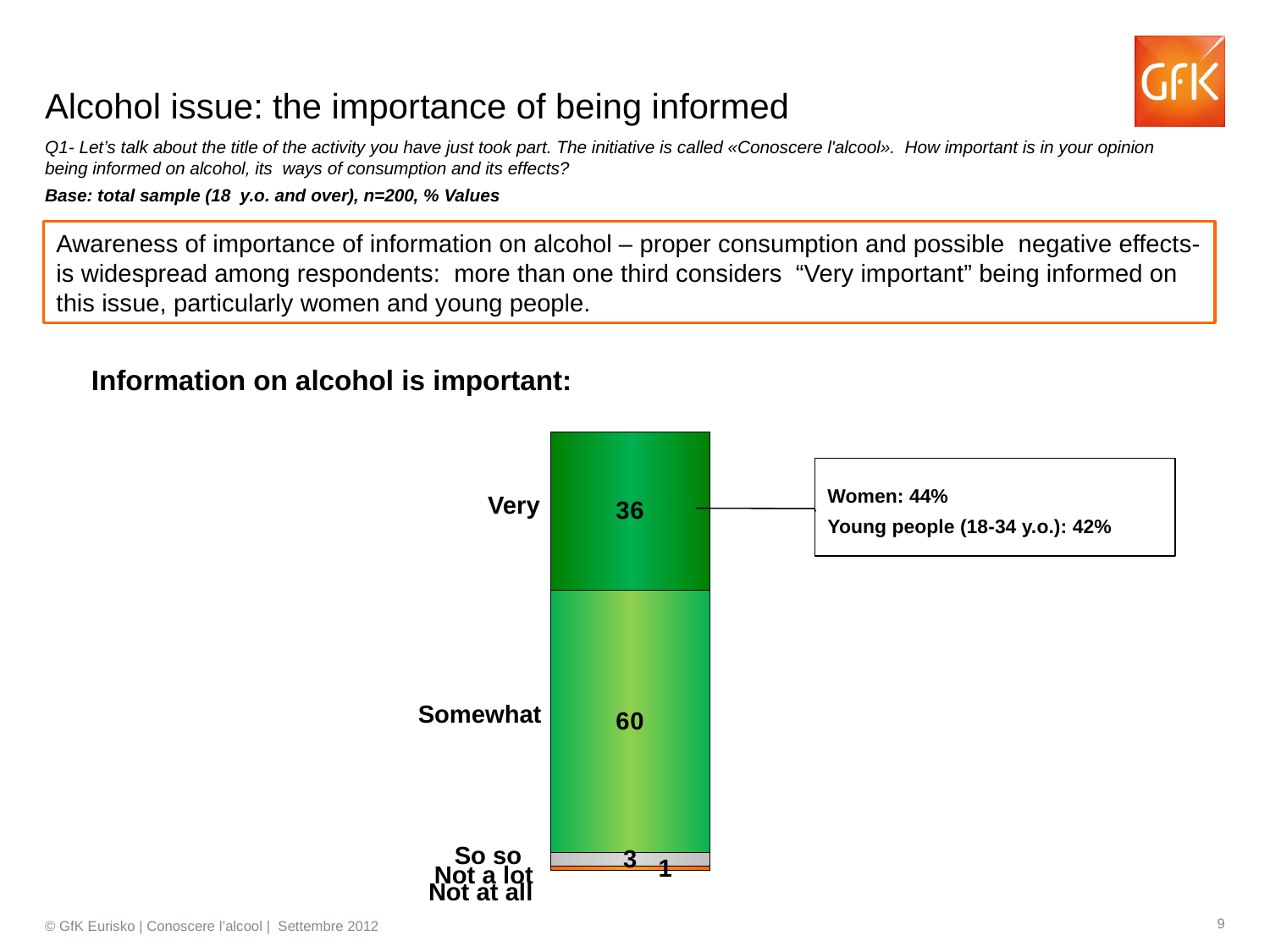

# Alcohol issue: the importance of being informed
Q1- Let’s talk about the title of the activity you have just took part. The initiative is called «Conoscere l'alcool».  How important is in your opinion being informed on alcohol, its  ways of consumption and its effects?
Base: total sample (18  y.o. and over), n=200, % Values
Awareness of importance of information on alcohol – proper consumption and possible  negative effects- is widespread among respondents:  more than one third considers  “Very important” being informed on this issue, particularly women and young people.
Information on alcohol is important:

### Chart

| Category |  |  |  |  |  |
|---|---|---|---|---|---|
|   | None | None | None | None | None |
| Colonna2 | 36.0 | 60.0 | 3.0 | 1.0 | None |
| Colonna1 | None | None | None | None | None |
Women: 44%
Young people (18-34 y.o.): 42%
Very
Somewhat
So so
Not a lot
Not at all